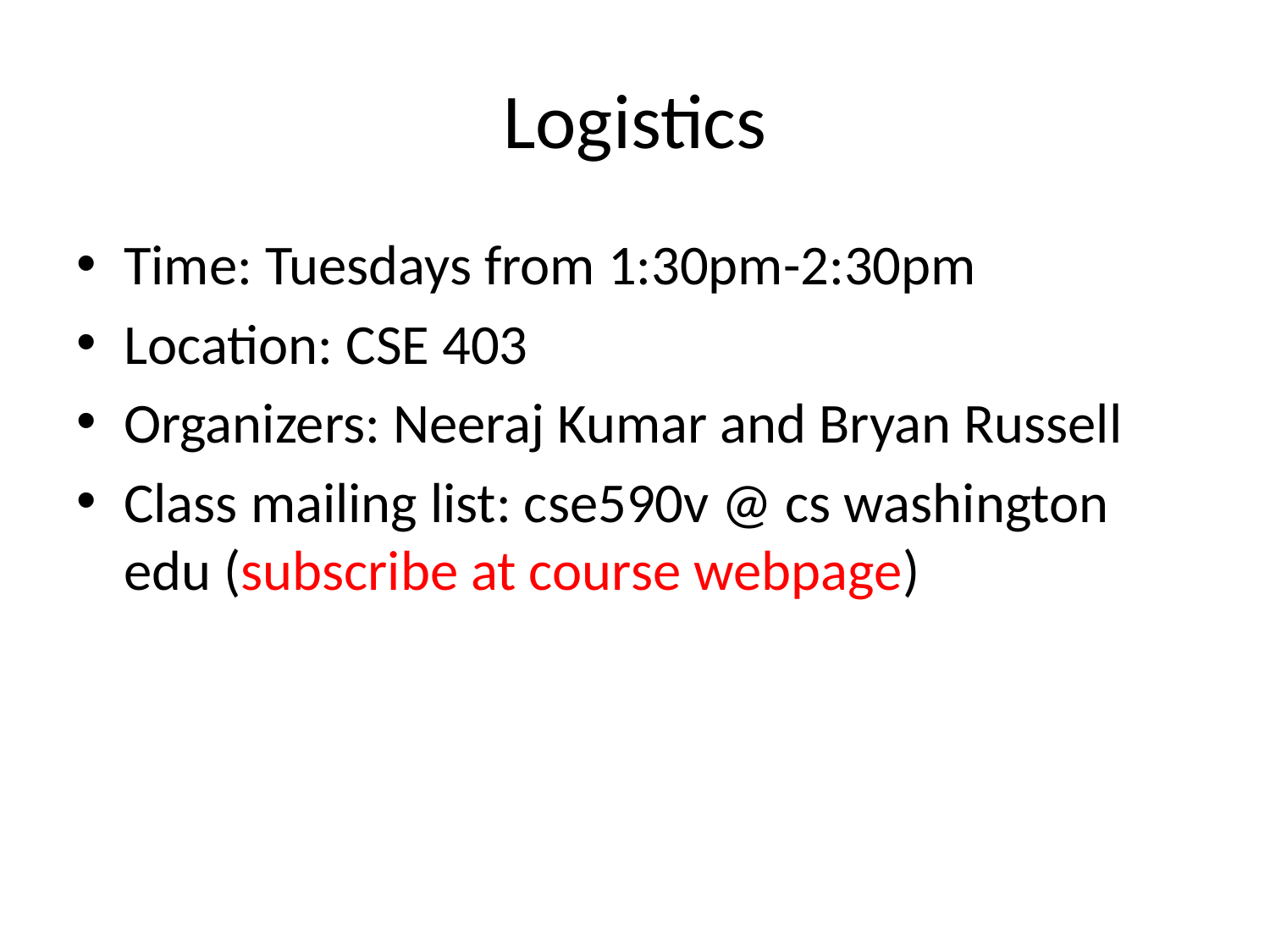

# Logistics
Time: Tuesdays from 1:30pm-2:30pm
Location: CSE 403
Organizers: Neeraj Kumar and Bryan Russell
Class mailing list: cse590v @ cs washington edu (subscribe at course webpage)